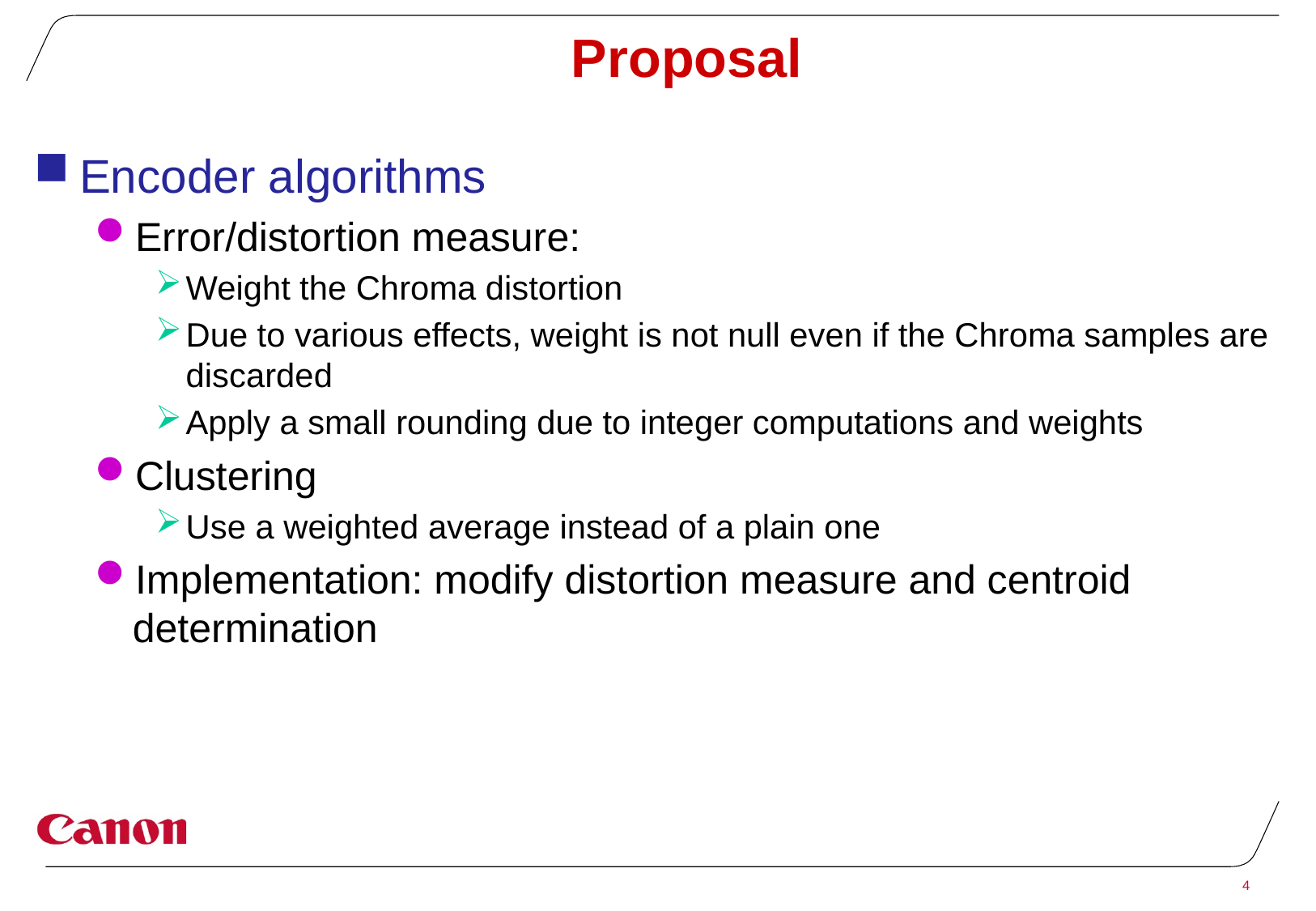

# Proposal
Encoder algorithms
Error/distortion measure:
Weight the Chroma distortion
Due to various effects, weight is not null even if the Chroma samples are discarded
Apply a small rounding due to integer computations and weights
Clustering
Use a weighted average instead of a plain one
Implementation: modify distortion measure and centroid determination

4